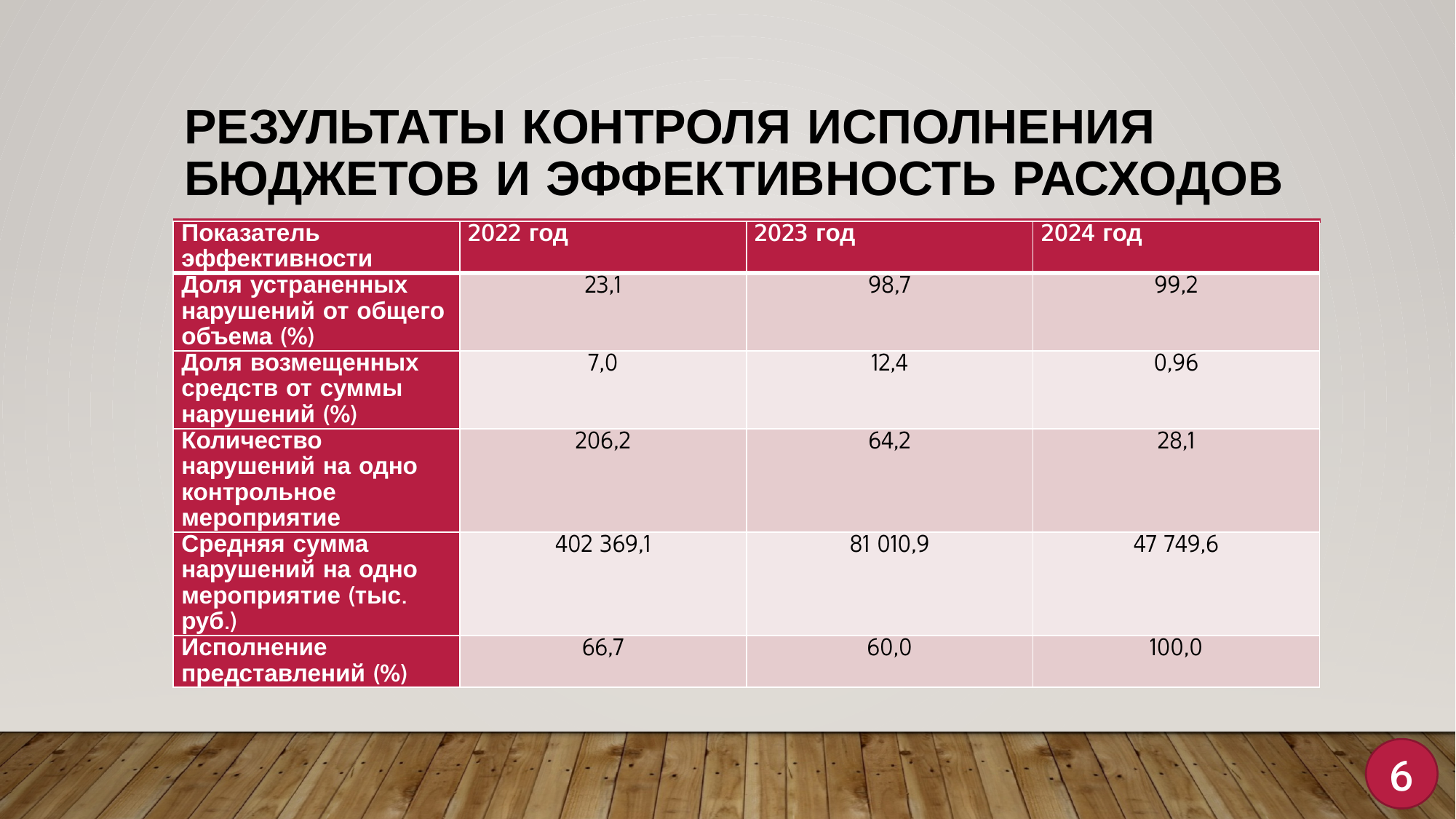

# Результаты контроля исполнения бюджетов и эффективность расходов
| Показатель эффективности | 2022 год | 2023 год | 2024 год |
| --- | --- | --- | --- |
| Доля устраненных нарушений от общего объема (%) | 23,1 | 98,7 | 99,2 |
| Доля возмещенных средств от суммы нарушений (%) | 7,0 | 12,4 | 0,96 |
| Количество нарушений на одно контрольное мероприятие | 206,2 | 64,2 | 28,1 |
| Средняя сумма нарушений на одно мероприятие (тыс. руб.) | 402 369,1 | 81 010,9 | 47 749,6 |
| Исполнение представлений (%) | 66,7 | 60,0 | 100,0 |
6